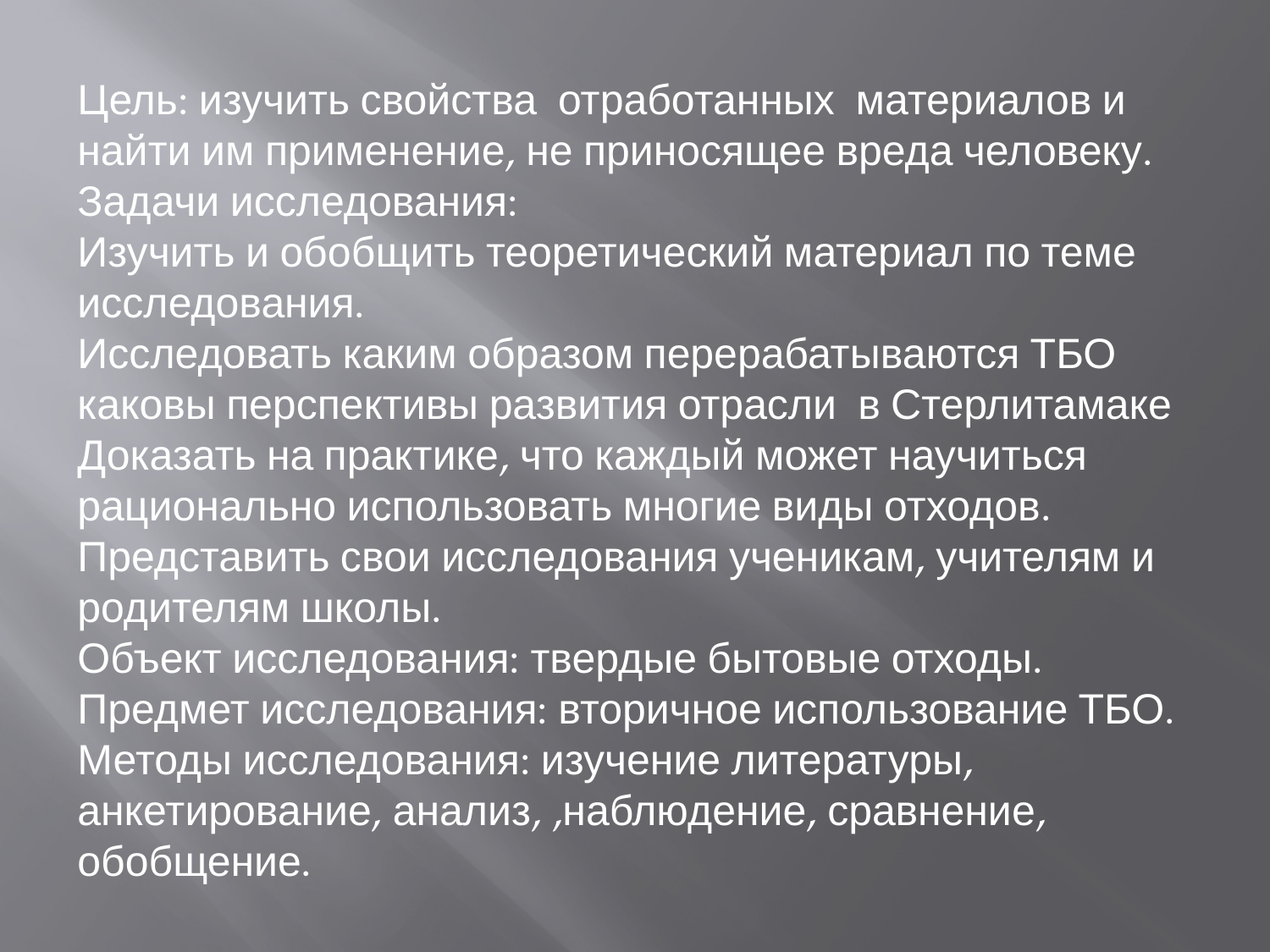

Цель: изучить свойства  отработанных  материалов и найти им применение, не приносящее вреда человеку.
Задачи исследования:
Изучить и обобщить теоретический материал по теме исследования.
Исследовать каким образом перерабатываются ТБО каковы перспективы развития отрасли  в Стерлитамаке
Доказать на практике, что каждый может научиться рационально использовать многие виды отходов.
Представить свои исследования ученикам, учителям и родителям школы.
Объект исследования: твердые бытовые отходы.
Предмет исследования: вторичное использование ТБО.
Методы исследования: изучение литературы, анкетирование, анализ, ,наблюдение, сравнение, обобщение.